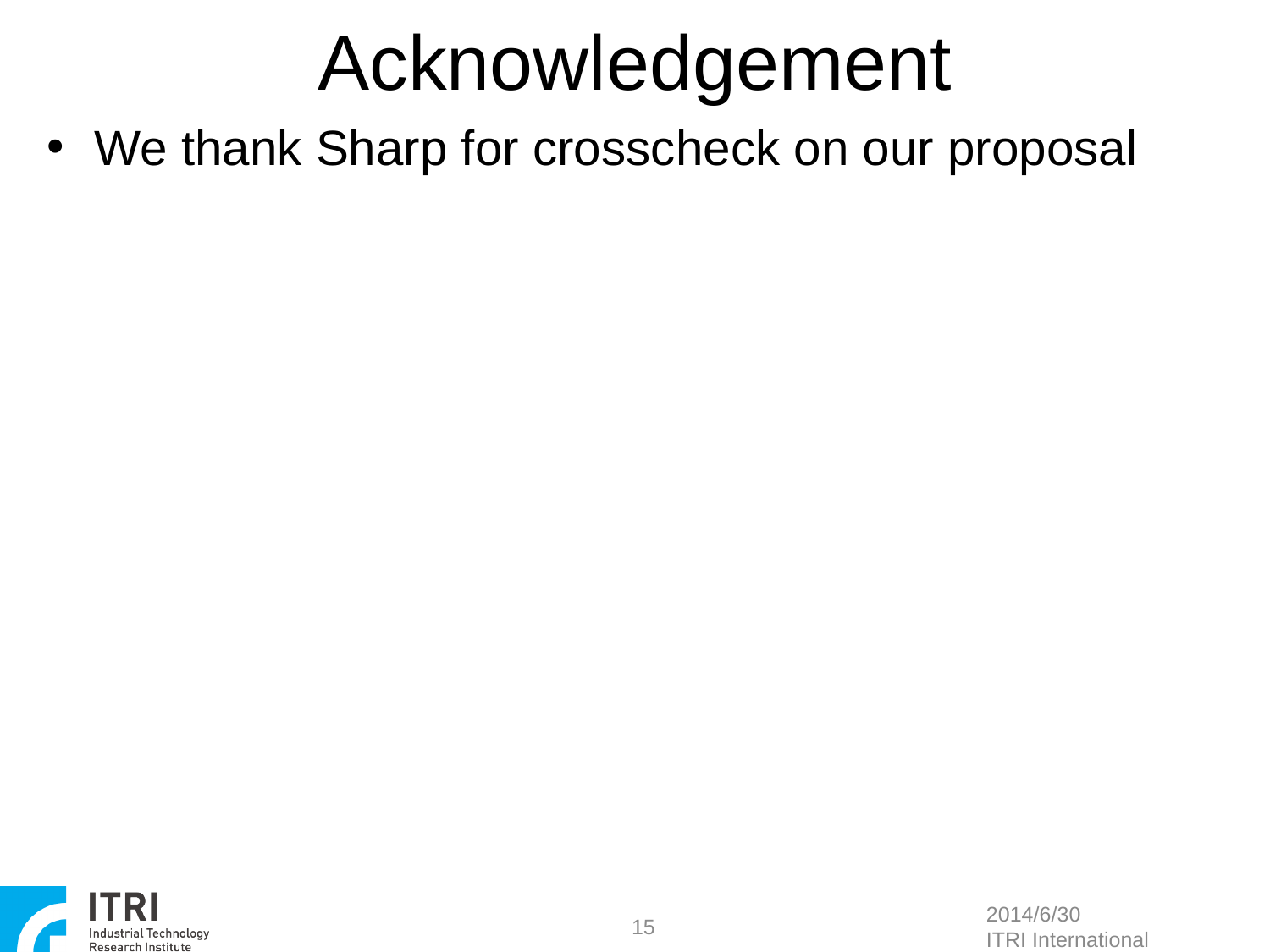

Acknowledgement
We thank Sharp for crosscheck on our proposal

15
2014/6/30
ITRI International